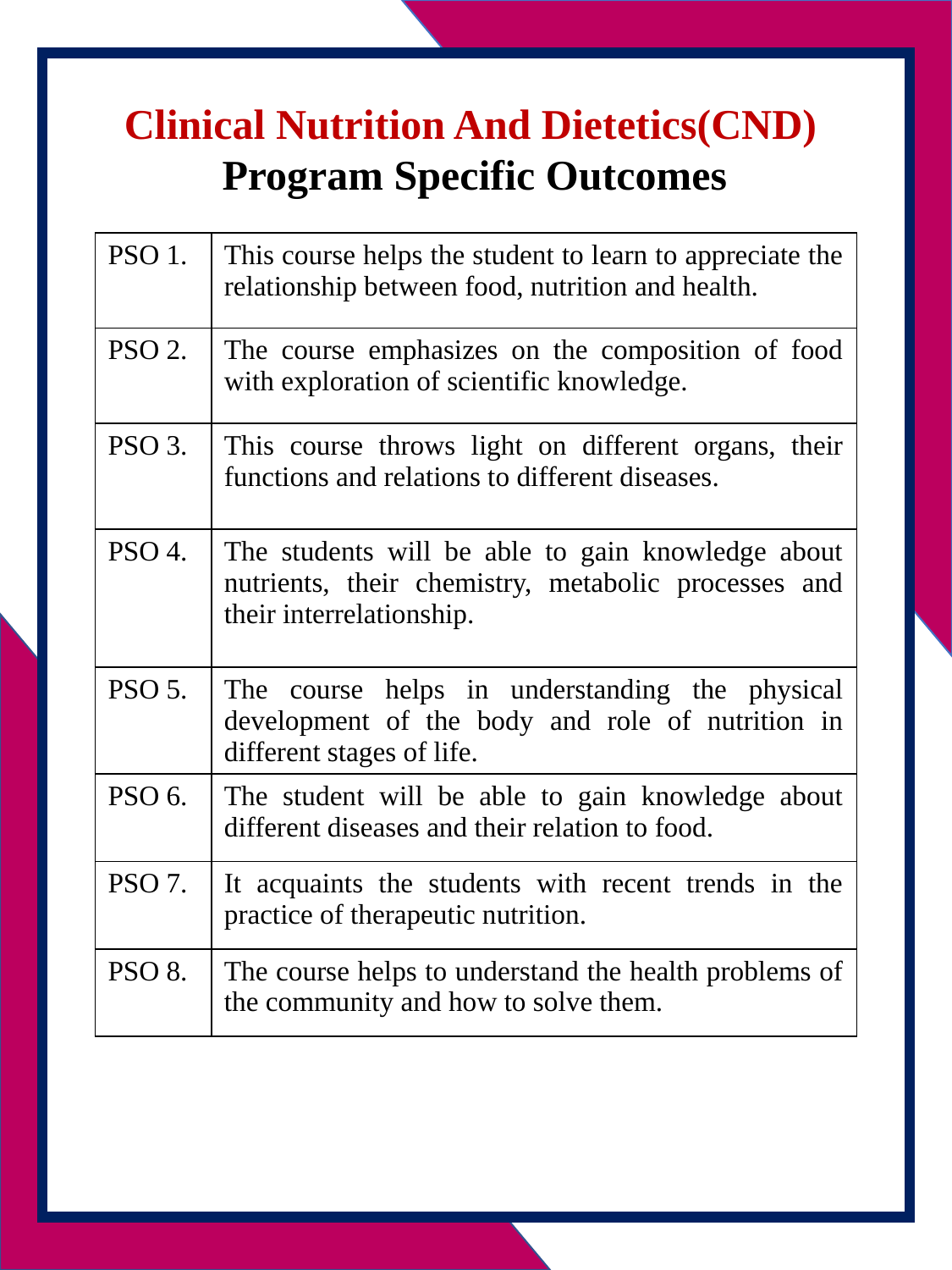

Clinical Nutrition And Dietetics(CND)
 Program Specific Outcomes

| PSO 1. | This course helps the student to learn to appreciate the relationship between food, nutrition and health. |
| --- | --- |
| PSO 2. | The course emphasizes on the composition of food with exploration of scientific knowledge. |
| PSO 3. | This course throws light on different organs, their functions and relations to different diseases. |
| PSO 4. | The students will be able to gain knowledge about nutrients, their chemistry, metabolic processes and their interrelationship. |
| PSO 5. | The course helps in understanding the physical development of the body and role of nutrition in different stages of life. |
| PSO 6. | The student will be able to gain knowledge about different diseases and their relation to food. |
| PSO 7. | It acquaints the students with recent trends in the practice of therapeutic nutrition. |
| PSO 8. | The course helps to understand the health problems of the community and how to solve them. |